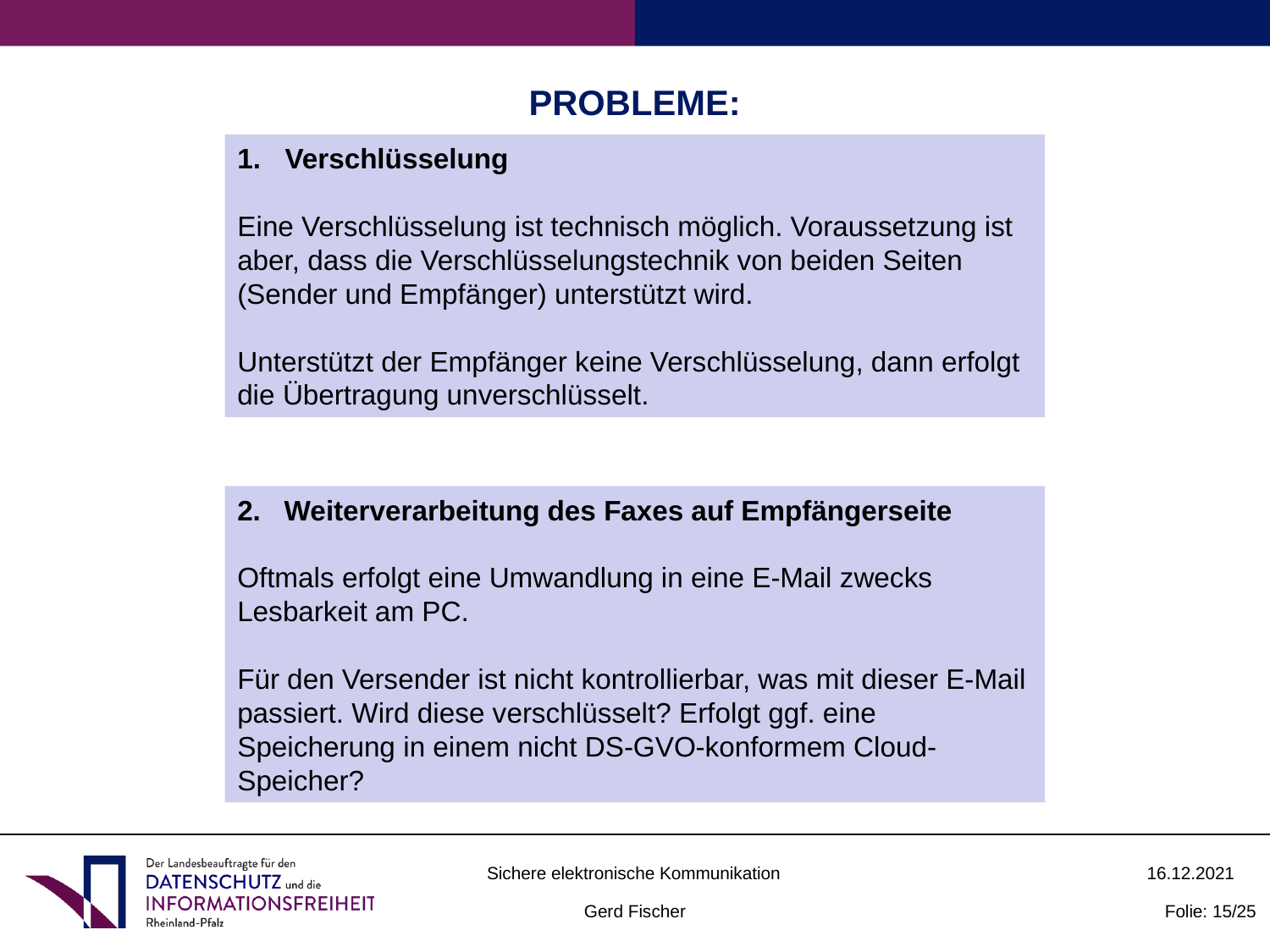

PROBLEME:
Verschlüsselung

Eine Verschlüsselung ist technisch möglich. Voraussetzung ist aber, dass die Verschlüsselungstechnik von beiden Seiten (Sender und Empfänger) unterstützt wird.

Unterstützt der Empfänger keine Verschlüsselung, dann erfolgt die Übertragung unverschlüsselt.
2.   Weiterverarbeitung des Faxes auf Empfängerseite

Oftmals erfolgt eine Umwandlung in eine E-Mail zwecks Lesbarkeit am PC.

Für den Versender ist nicht kontrollierbar, was mit dieser E-Mail passiert. Wird diese verschlüsselt? Erfolgt ggf. eine Speicherung in einem nicht DS-GVO-konformem Cloud-Speicher?